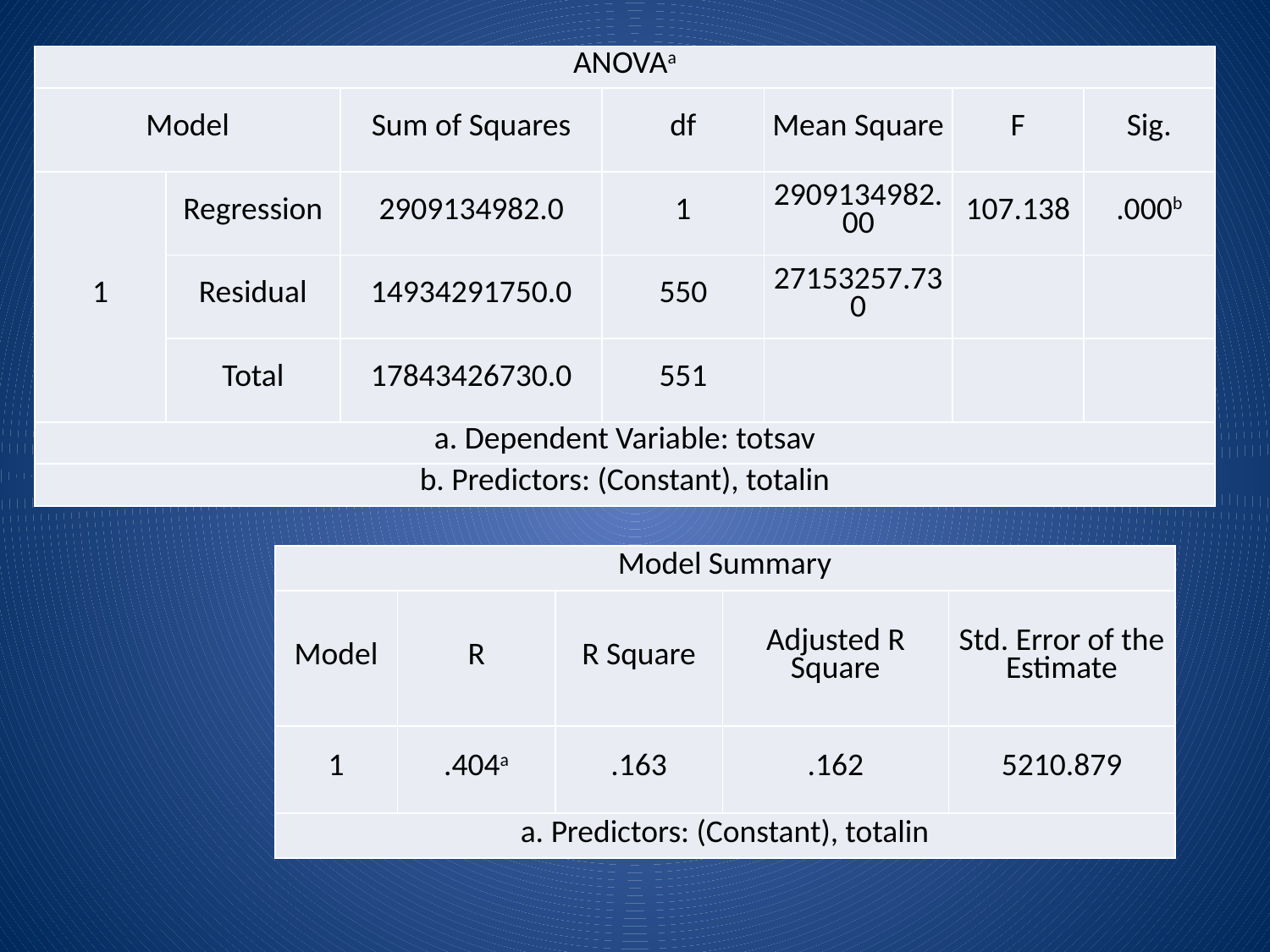

#
| ANOVAa |  |  |  |  |  |  |
| --- | --- | --- | --- | --- | --- | --- |
| Model |  | Sum of Squares | df | Mean Square | F | Sig. |
| 1 | Regression | 2909134982.0 | 1 | 2909134982.00 | 107.138 | .000b |
|  | Residual | 14934291750.0 | 550 | 27153257.730 |  |  |
|  | Total | 17843426730.0 | 551 |  |  |  |
| a. Dependent Variable: totsav |  |  |  |  |  |  |
| b. Predictors: (Constant), totalin |  |  |  |  |  |  |
| Model Summary |  |  |  |  |
| --- | --- | --- | --- | --- |
| Model | R | R Square | Adjusted R Square | Std. Error of the Estimate |
| 1 | .404a | .163 | .162 | 5210.879 |
| a. Predictors: (Constant), totalin |  |  |  |  |